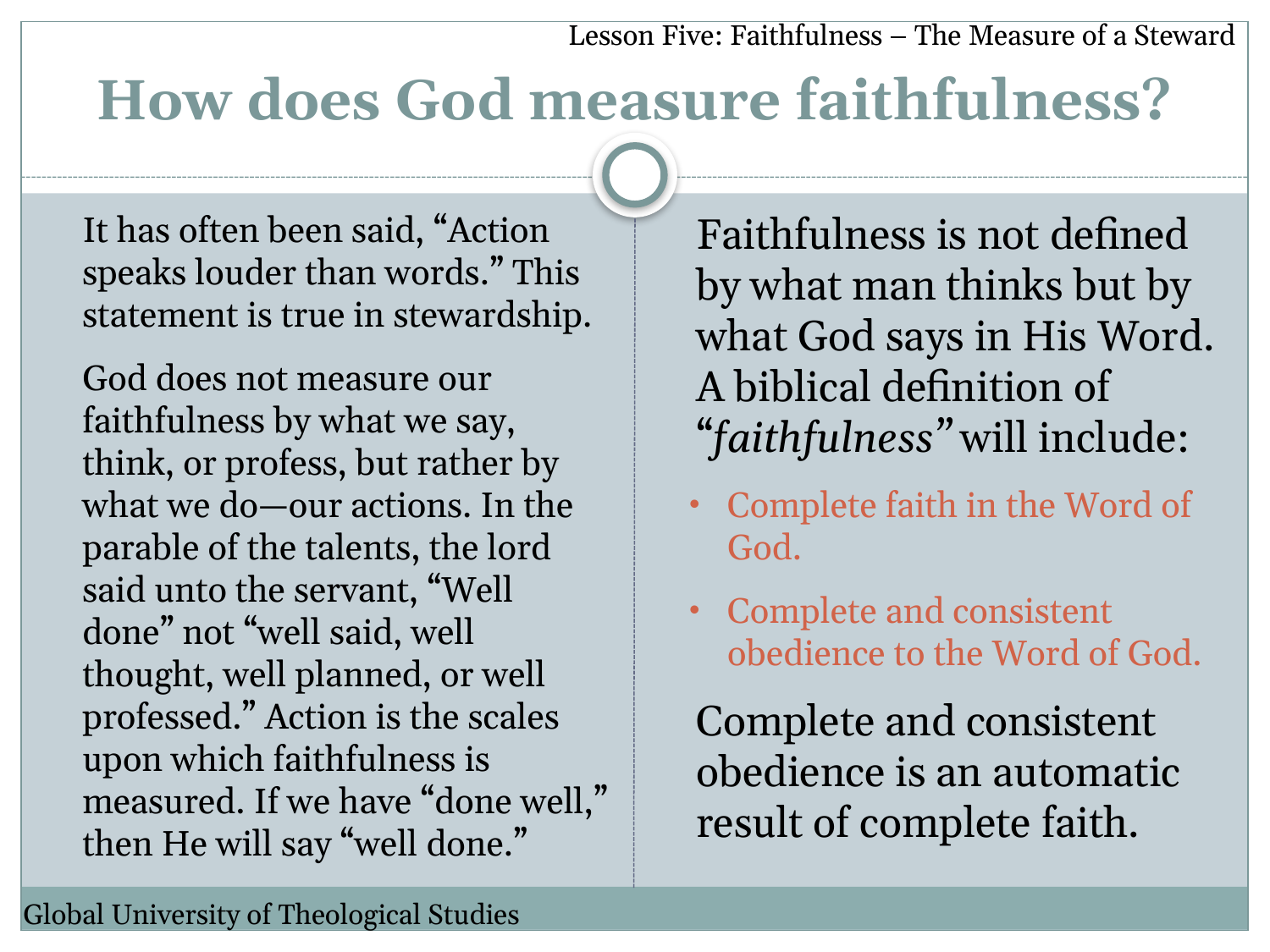

Lesson Five: Faithfulness – The Measure of a Steward
# How does God measure faithfulness?
	It has often been said, “Action speaks louder than words.” This statement is true in stewardship.
	Faithfulness is not defined by what man thinks but by what God says in His Word. A biblical definition of “faithfulness” will include:
	God does not measure our faithfulness by what we say, think, or profess, but rather by what we do—our actions. In the parable of the talents, the lord said unto the servant, “Well done” not “well said, well thought, well planned, or well professed.” Action is the scales upon which faithfulness is measured. If we have “done well,” then He will say “well done.”
Complete faith in the Word of God.
Complete and consistent obedience to the Word of God.
	Complete and consistent obedience is an automatic result of complete faith.
Global University of Theological Studies